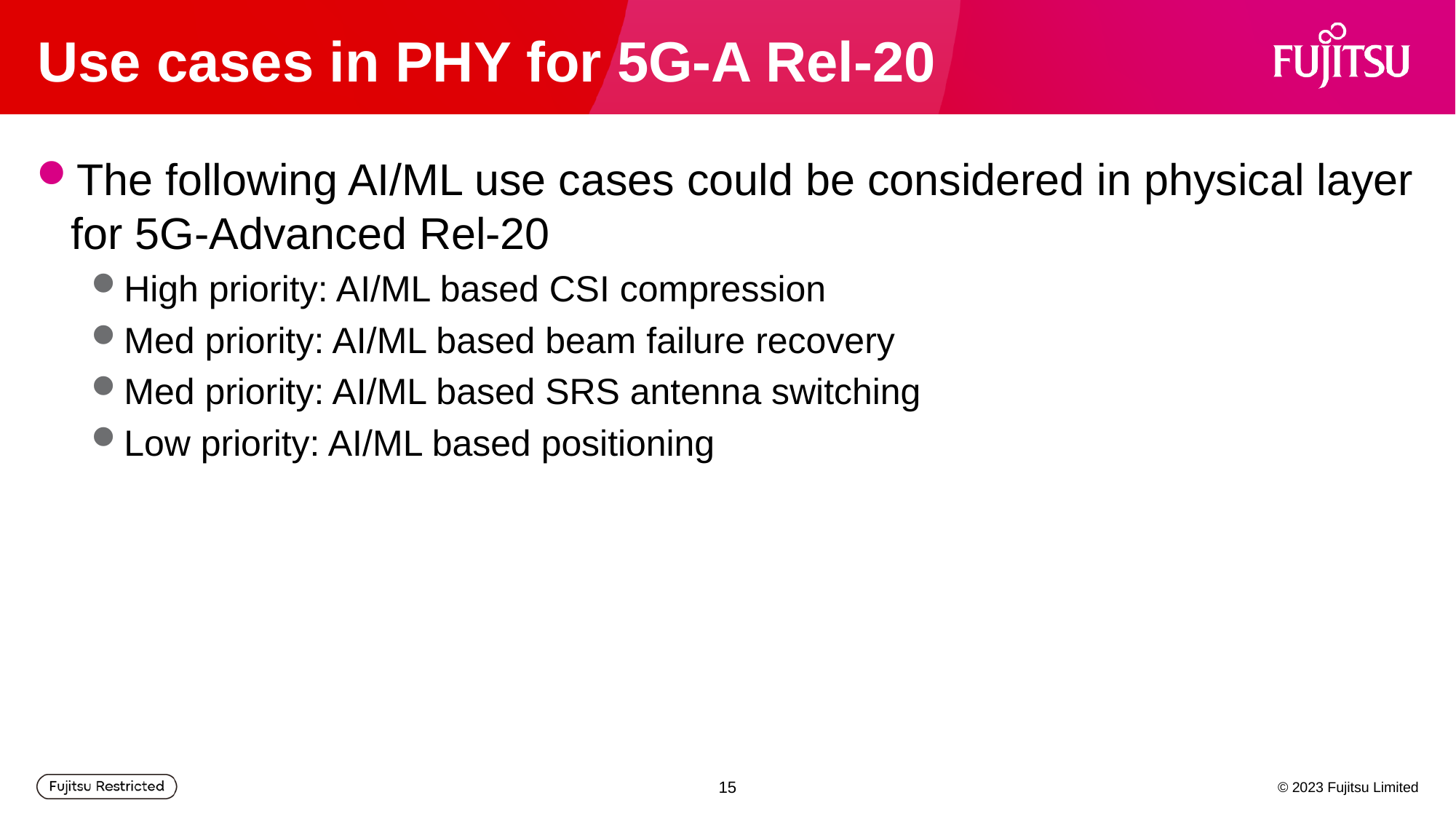

# Use cases in PHY for 5G-A Rel-20
The following AI/ML use cases could be considered in physical layer for 5G-Advanced Rel-20
High priority: AI/ML based CSI compression
Med priority: AI/ML based beam failure recovery
Med priority: AI/ML based SRS antenna switching
Low priority: AI/ML based positioning
15
© 2023 Fujitsu Limited